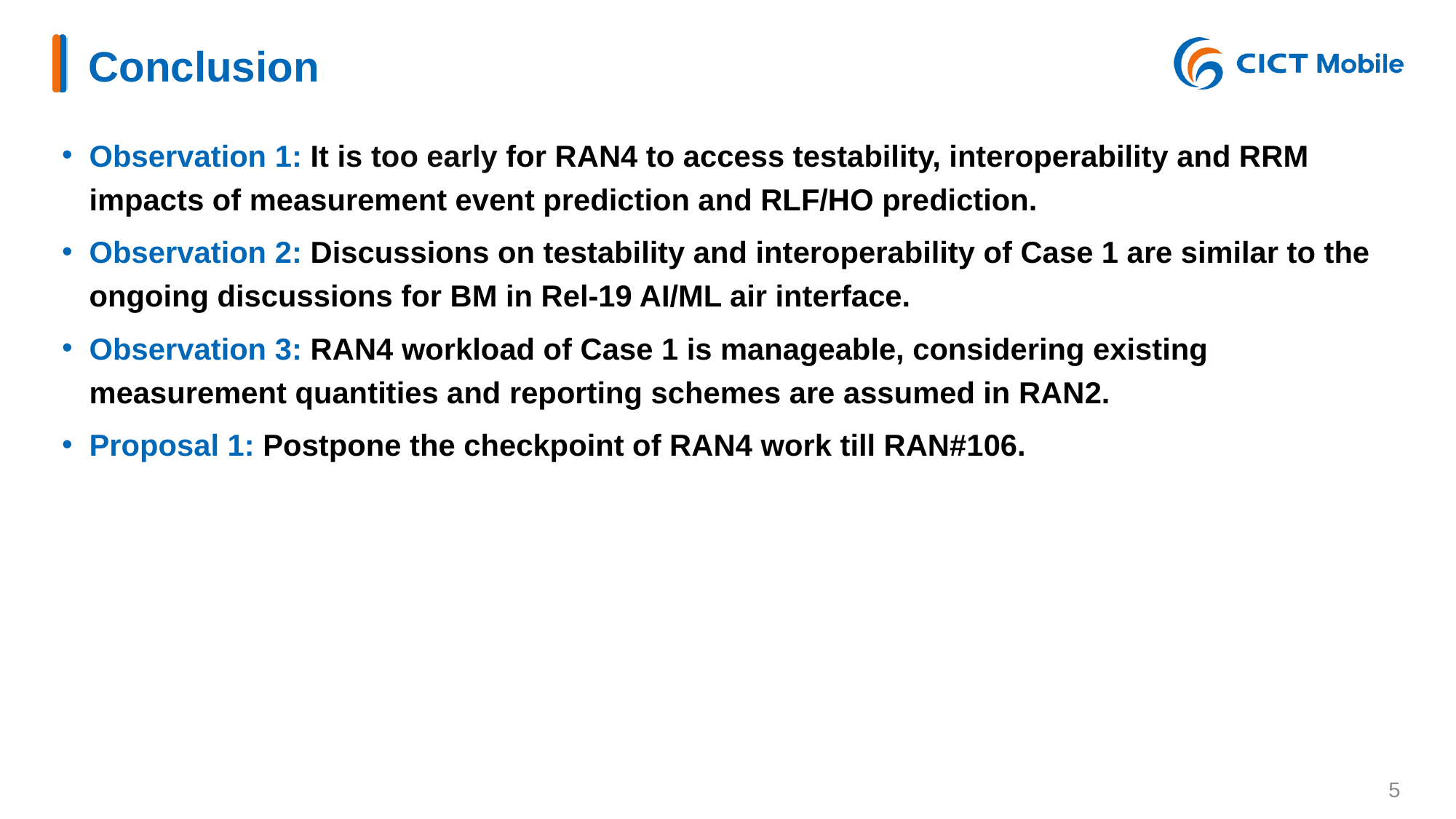

# Conclusion
Observation 1: It is too early for RAN4 to access testability, interoperability and RRM impacts of measurement event prediction and RLF/HO prediction.
Observation 2: Discussions on testability and interoperability of Case 1 are similar to the ongoing discussions for BM in Rel-19 AI/ML air interface.
Observation 3: RAN4 workload of Case 1 is manageable, considering existing measurement quantities and reporting schemes are assumed in RAN2.
Proposal 1: Postpone the checkpoint of RAN4 work till RAN#106.
5